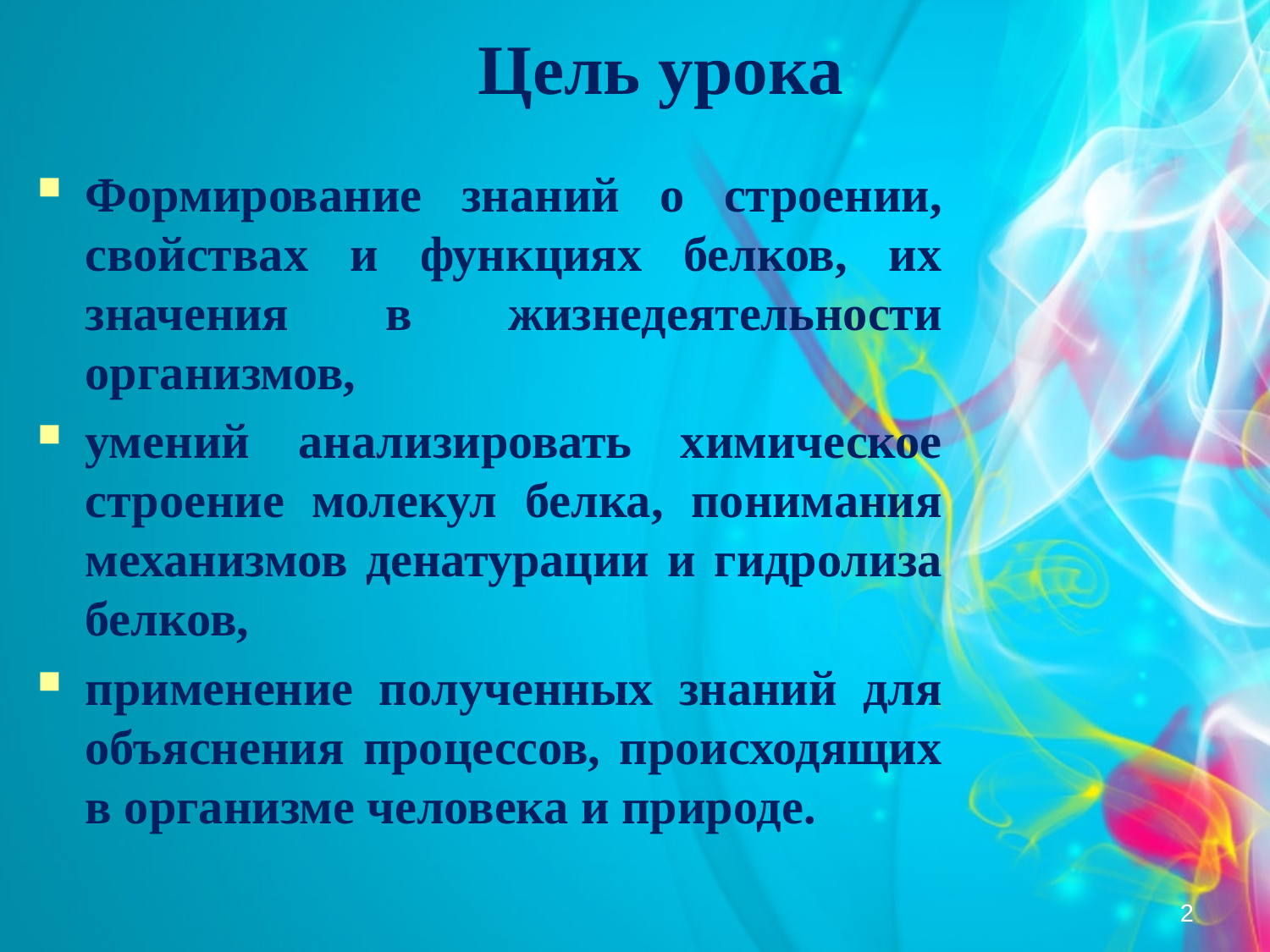

# Цель урока
Формирование знаний о строении, свойствах и функциях белков, их значения в жизнедеятельности организмов,
умений анализировать химическое строение молекул белка, понимания механизмов денатурации и гидролиза белков,
применение полученных знаний для объяснения процессов, происходящих в организме человека и природе.
2